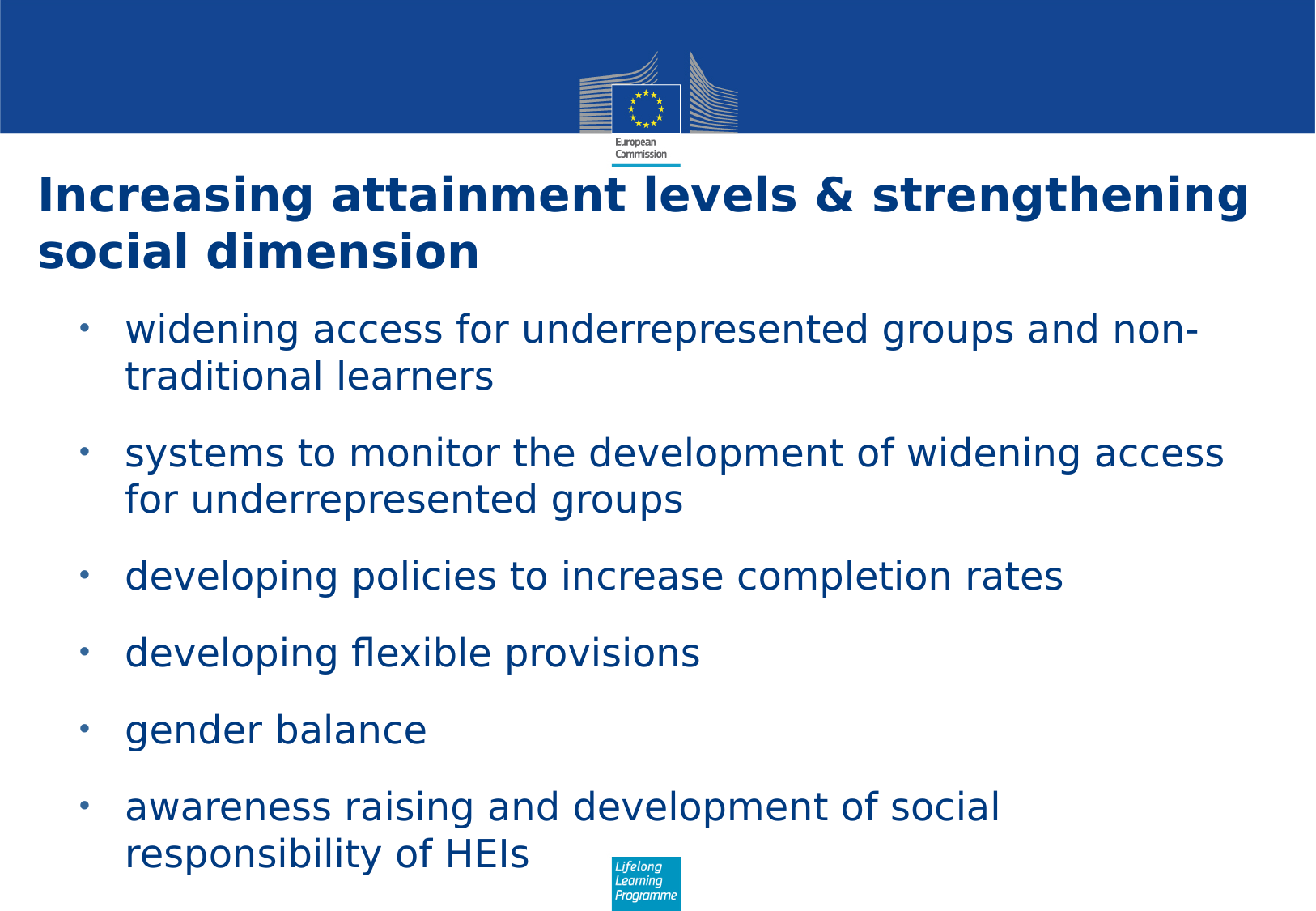

# Increasing attainment levels & strengthening social dimension
widening access for underrepresented groups and non-traditional learners
systems to monitor the development of widening access for underrepresented groups
developing policies to increase completion rates
developing flexible provisions
gender balance
awareness raising and development of social responsibility of HEIs